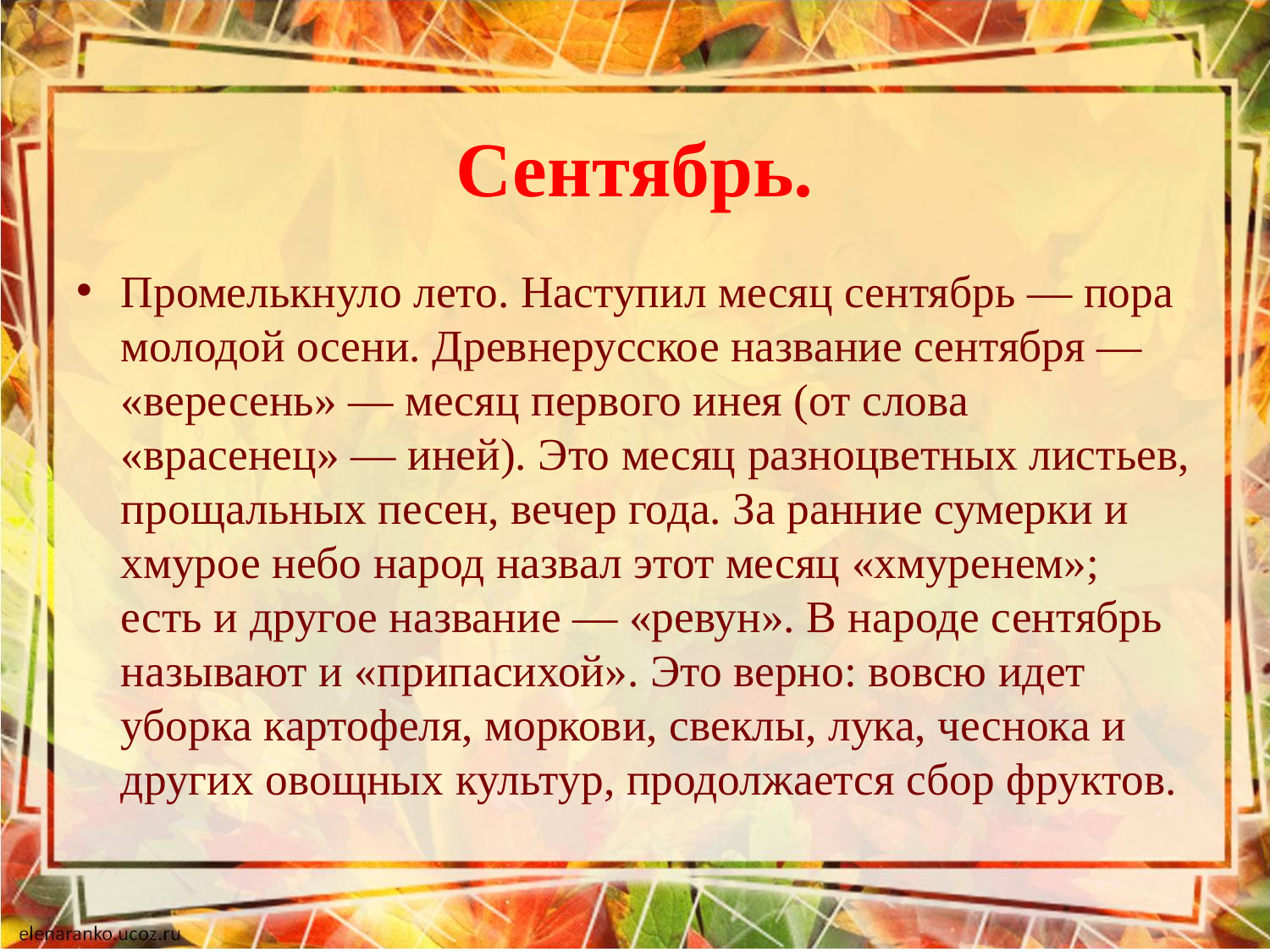

# Сентябрь.
Промелькнуло лето. Наступил месяц сентябрь — пора молодой осени. Древнерусское название сентября — «вересень» — месяц первого инея (от слова «врасенец» — иней). Это месяц разноцветных листьев, прощальных песен, вечер года. За ранние сумерки и хмурое небо народ назвал этот месяц «хмуренем»; есть и другое название — «ревун». В народе сентябрь называют и «припасихой». Это верно: вовсю идет уборка картофеля, моркови, свеклы, лука, чеснока и других овощных культур, продолжается сбор фруктов.